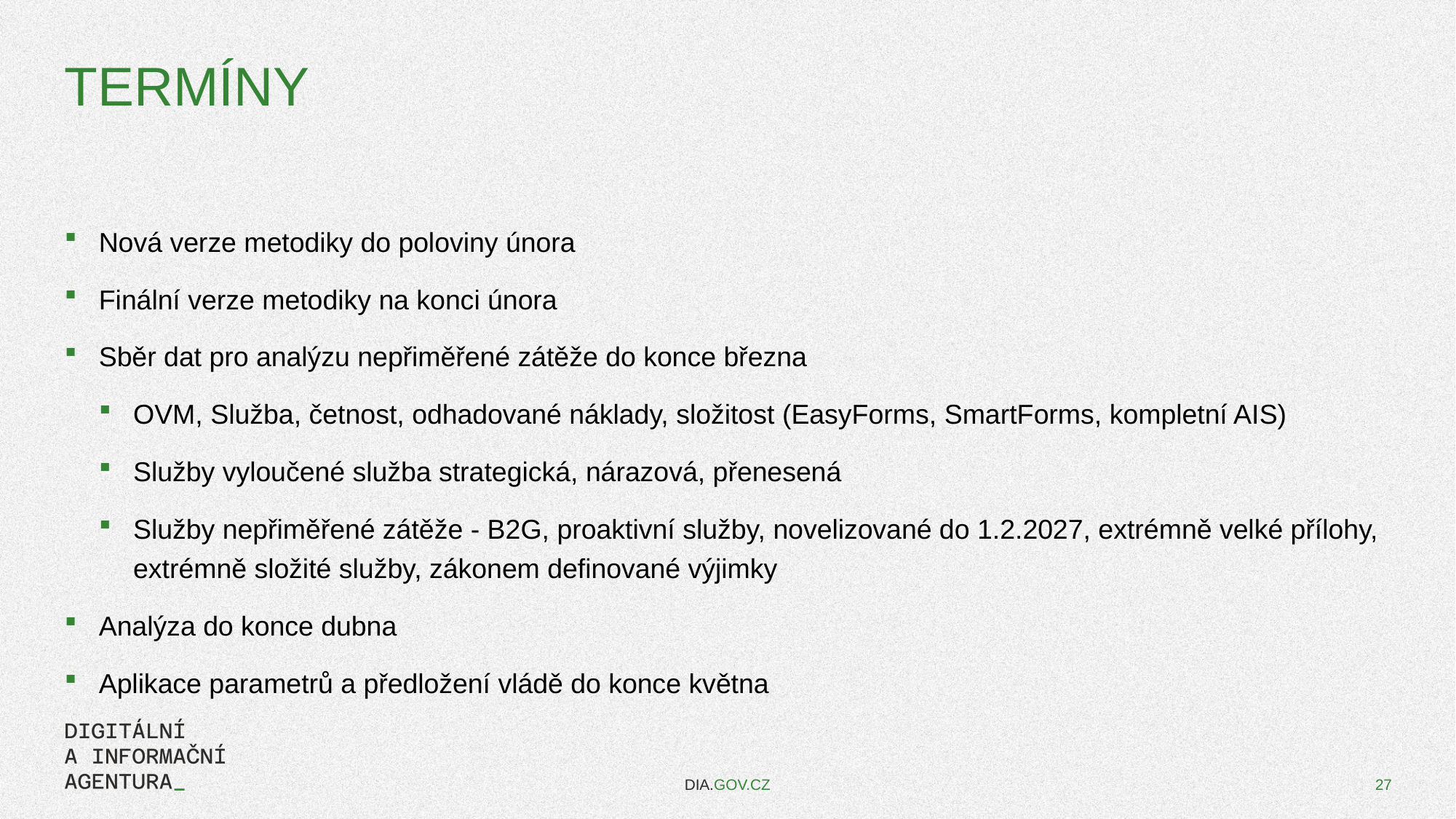

# Termíny
Nová verze metodiky do poloviny února
Finální verze metodiky na konci února
Sběr dat pro analýzu nepřiměřené zátěže do konce března
OVM, Služba, četnost, odhadované náklady, složitost (EasyForms, SmartForms, kompletní AIS)
Služby vyloučené služba strategická, nárazová, přenesená
Služby nepřiměřené zátěže - B2G, proaktivní služby, novelizované do 1.2.2027, extrémně velké přílohy, extrémně složité služby, zákonem definované výjimky
Analýza do konce dubna
Aplikace parametrů a předložení vládě do konce května
DIA.GOV.CZ
27